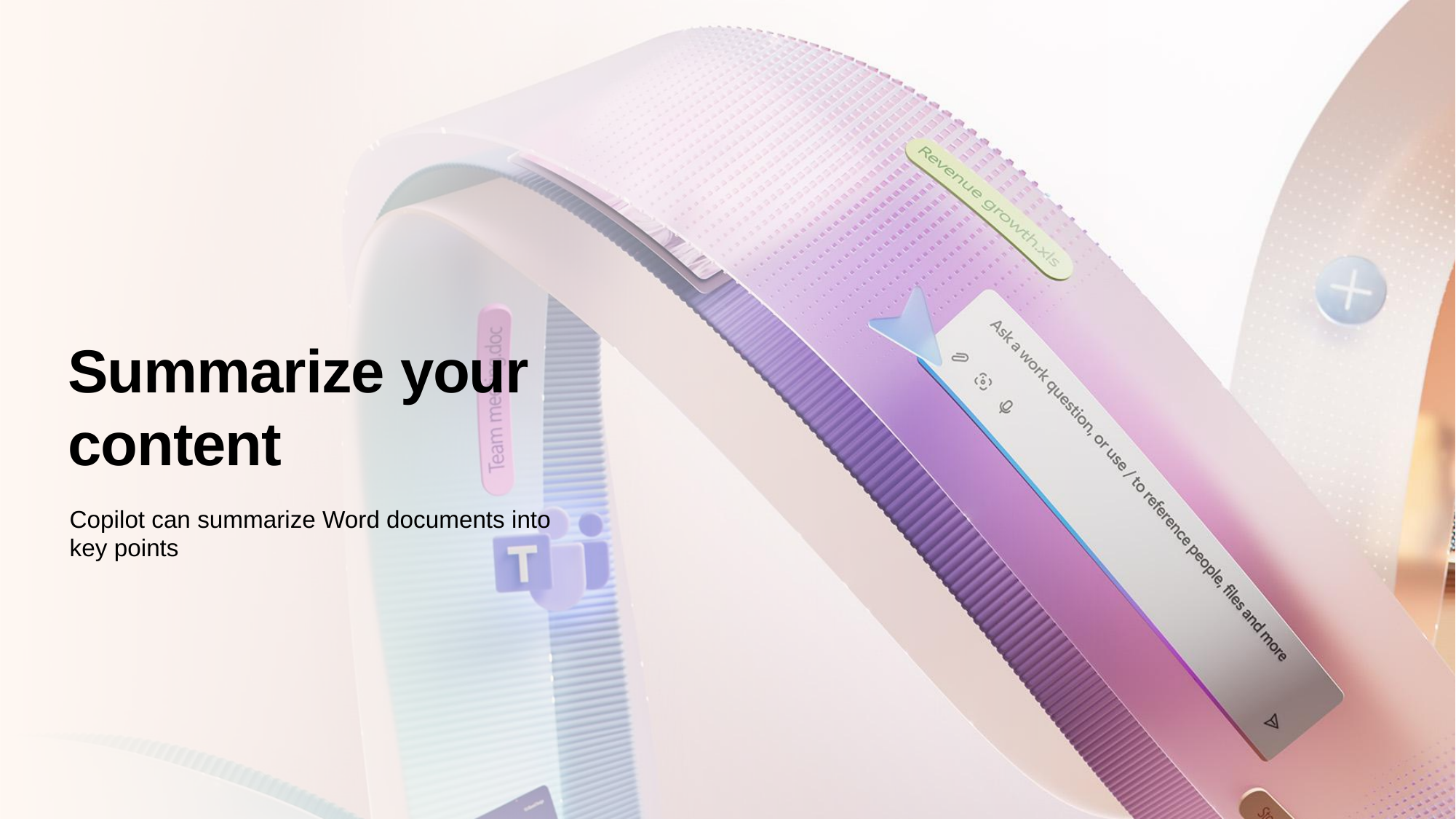

# Summarize your content
Copilot can summarize Word documents into
key points